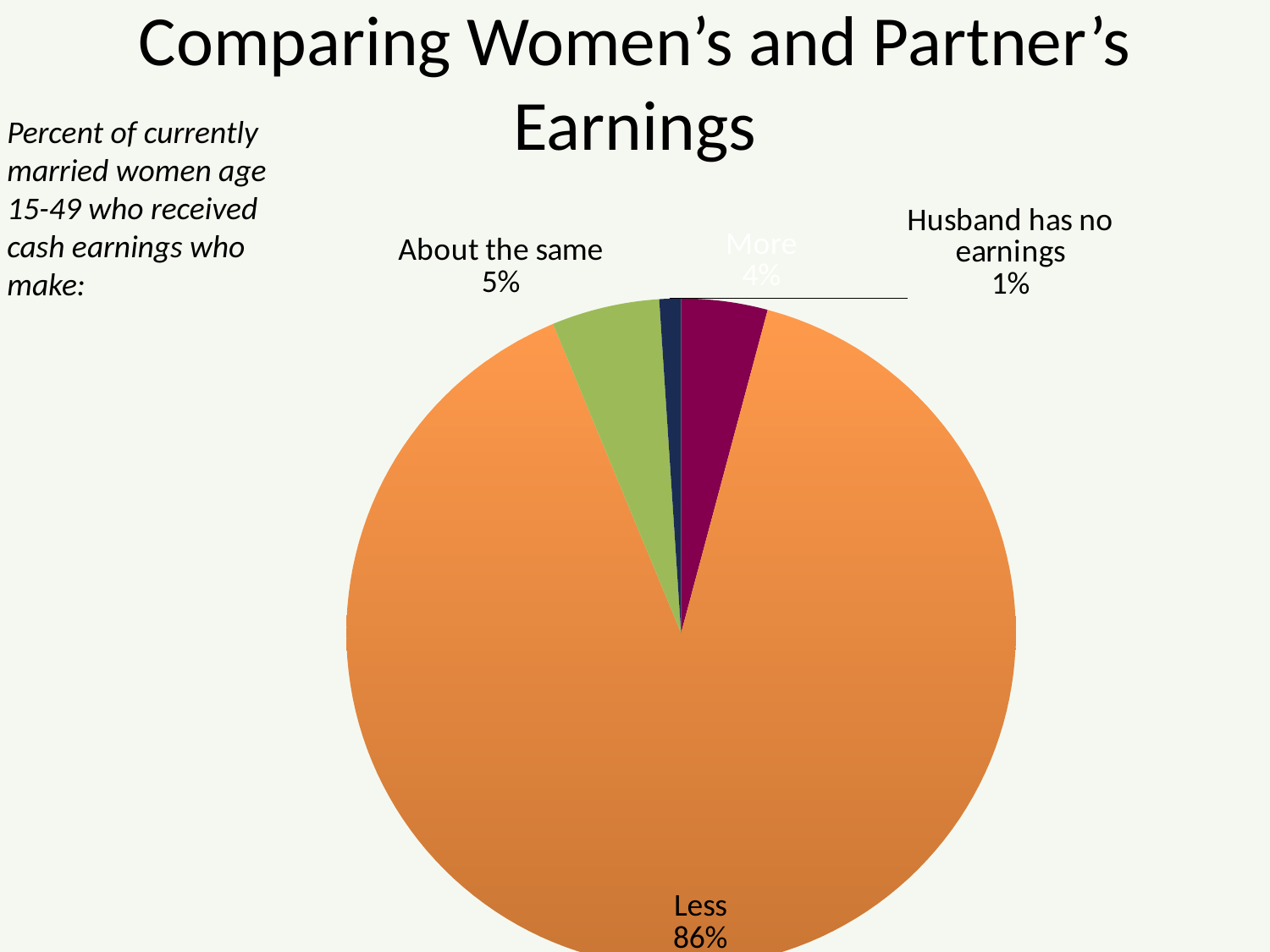

# Comparing Women’s and Partner’s Earnings
Percent of currently married women age 15-49 who received cash earnings who make:

### Chart

| Category | Sales |
|---|---|
| More | 4.0 |
| Less | 86.0 |
| About the same | 5.0 |
| Husband has no earnings | 1.0 |